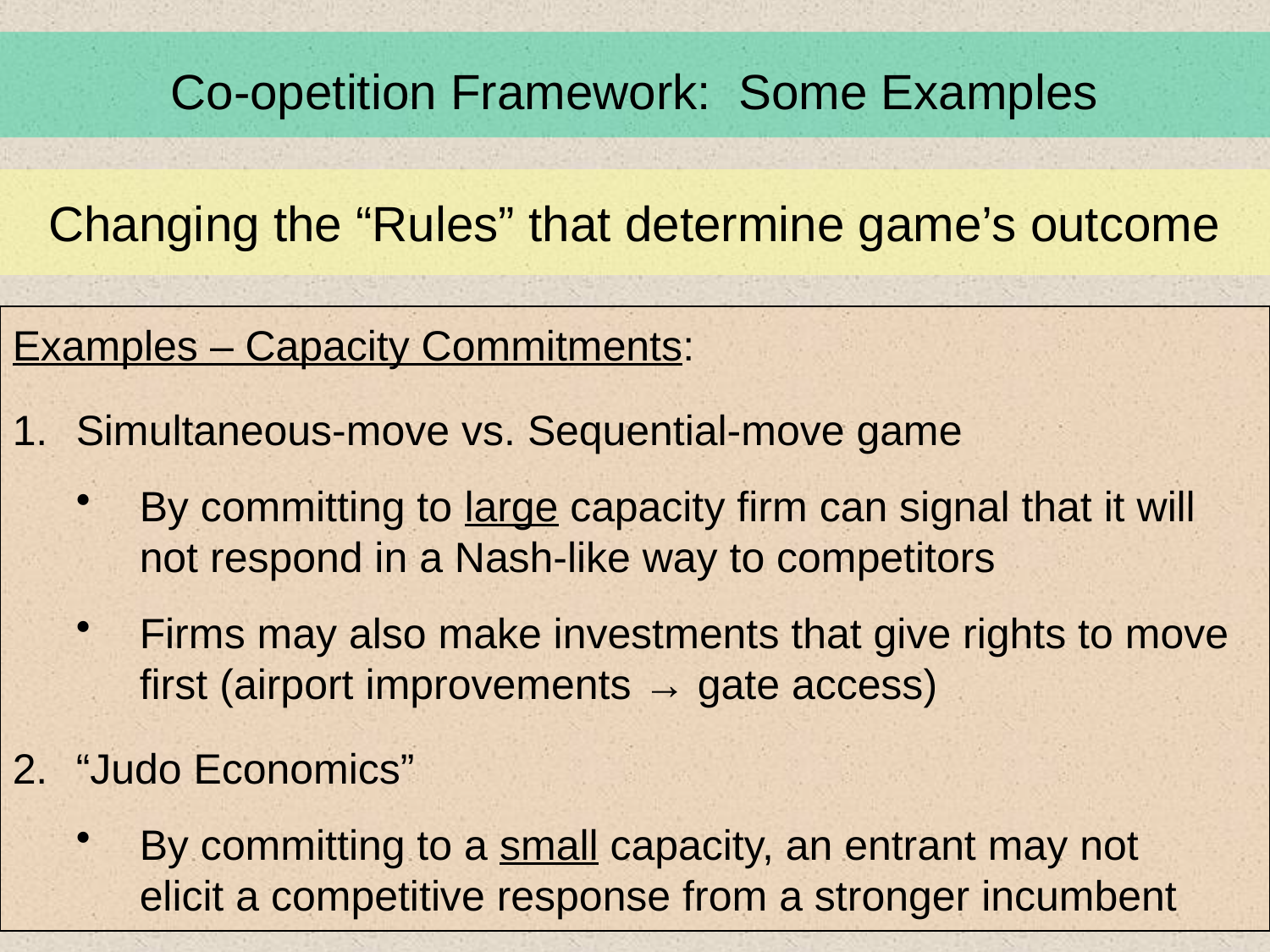

Co-opetition Framework:  Some Examples

Changing the “Rules” that determine game’s outcome
Examples – Capacity Commitments:

Simultaneous-move vs. Sequential-move game

By committing to large capacity firm can signal that it will
	not respond in a Nash-like way to competitors

Firms may also make investments that give rights to move
	first (airport improvements → gate access)

“Judo Economics”

By committing to a small capacity, an entrant may not
	elicit a competitive response from a stronger incumbent